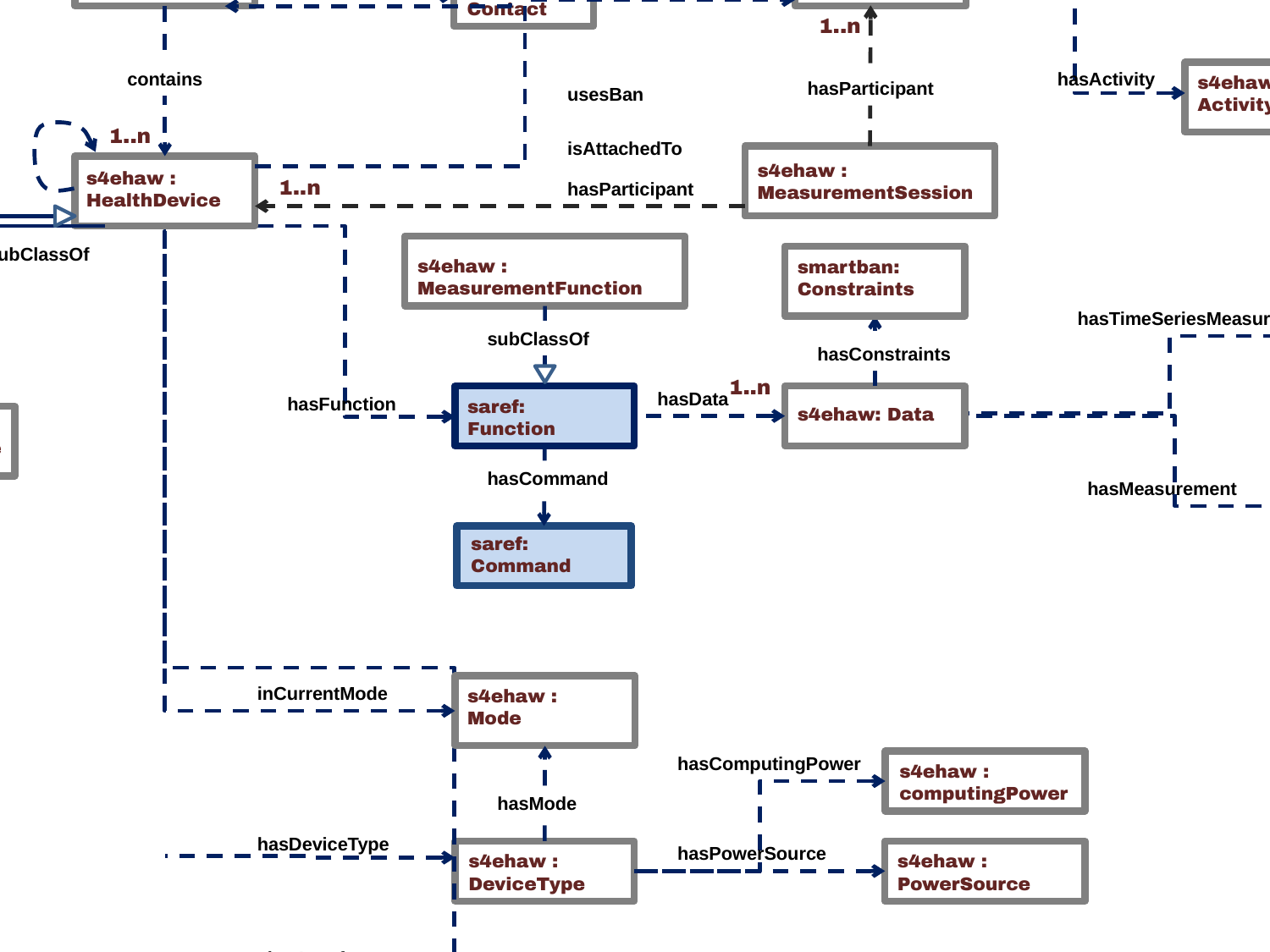

subClassOf
s4ehaw :
Caregiver

s4ehaw :
PeriodicCommunicationFunction

s4ehaw :
OnRequestCommunicationFunction

s4ehaw :
EventDrivenCommunicationFunction

subClassOf
subClassOf

s4ehaw :
Patient
subClassOf
subClassOf
hasResponsibleParty

s4ehaw:
CommunicationFunction

s4ehaw :
ResponsibleParty
s4ehaw :
User

subClassOf

subClassOf
hasCommunicationFunction
1..1
s4ehaw :
Helper

hasHub
subClassOf

s4ehaw :
Ban

s4ehaw :
HealthActor

s4ehaw :
Hub

1..n
hasContact
subClassOf

s4ehaw :
Contact
1..n

s4ehaw :
DailyActivity
subClassOf

saref:
Sensor
contains
hasActivity

s4ehaw :
Activity
hasParticipant
usesBan

subClassOf
saref:
Actuator

1..n

isAttachedTo

s4ehaw :
NocturnalActivity
s4ehaw :
MeasurementSession

s4ehaw :
HealthDevice
1..n
hasParticipant
subClassOf

s4wear:
Wearable

subClassOf

s4ehaw :
MeasurementFunction

smartban:
Constraints

hasTimeSeriesMeasurements

saref:
Device

s4ehaw :
TimeSeriesMeasurements
subClassOf
hasConstraints

1..n

hasData
hasFunction

saref:
Function

s4ehaw: Data
subClassOf

s4ehaw :
FunctionalDevice
hasCommand
hasMeasurement

saref:Measurement

saref:
Command
inCurrentMode

s4ehaw :
Mode
hasComputingPower

s4ehaw :
computingPower
hasMode
hasDeviceType
hasPowerSource

s4ehaw :
DeviceType

s4ehaw :
PowerSource
hasInterface

s4ehaw :
Interface
offers
presents
saref:
Service

s4ehaw :
ServiceProfile
supports

s4ehaw :
ServiceGrounding
isDescribedBy

s4ehaw :
ServiceProcess